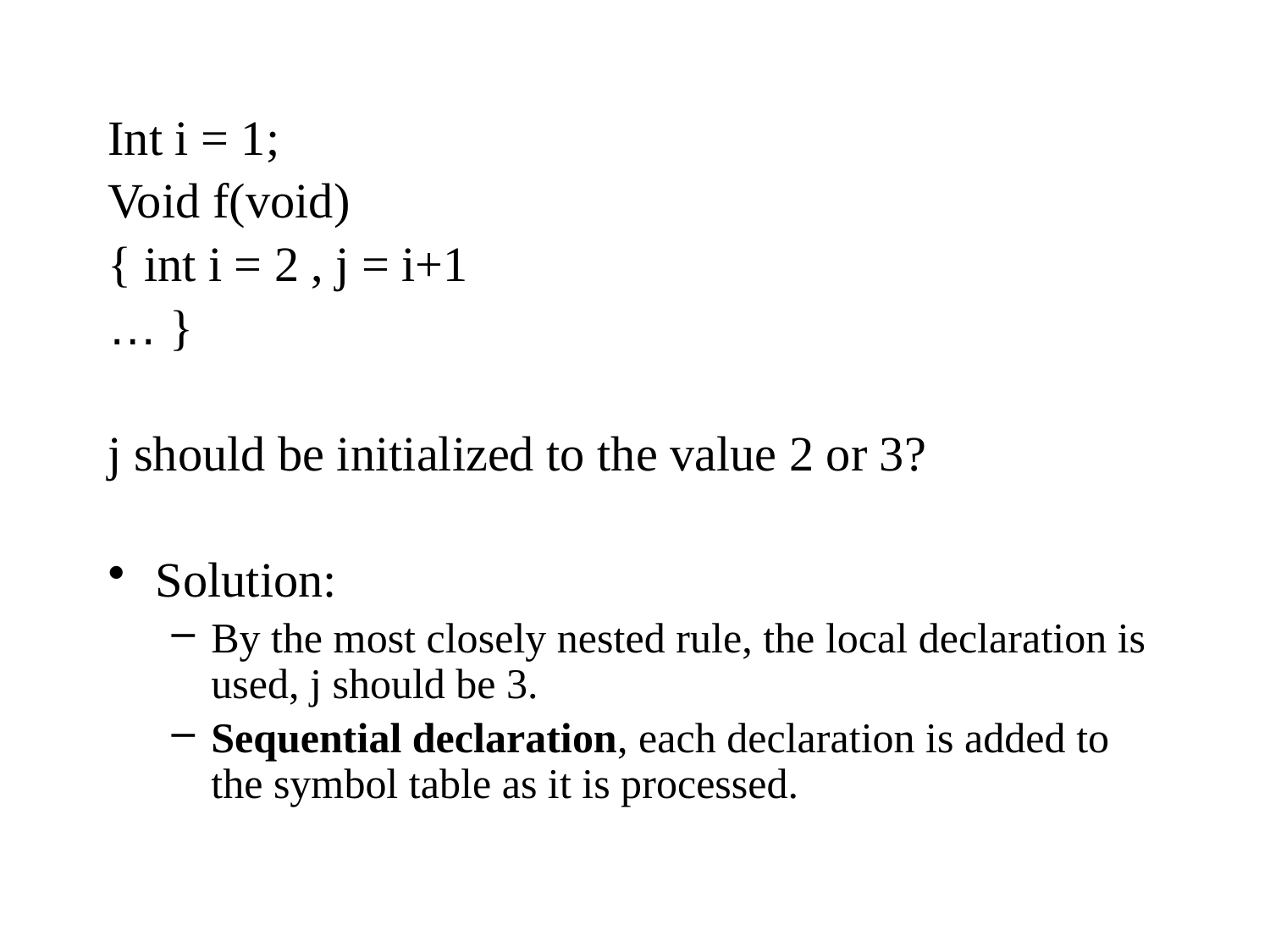

Int i = 1;
Void f(void)
{ int i = 2 , j = i+1
… }

j should be initialized to the value 2 or 3?

Solution:
By the most closely nested rule, the local declaration is used, j should be 3.
Sequential declaration, each declaration is added to the symbol table as it is processed.